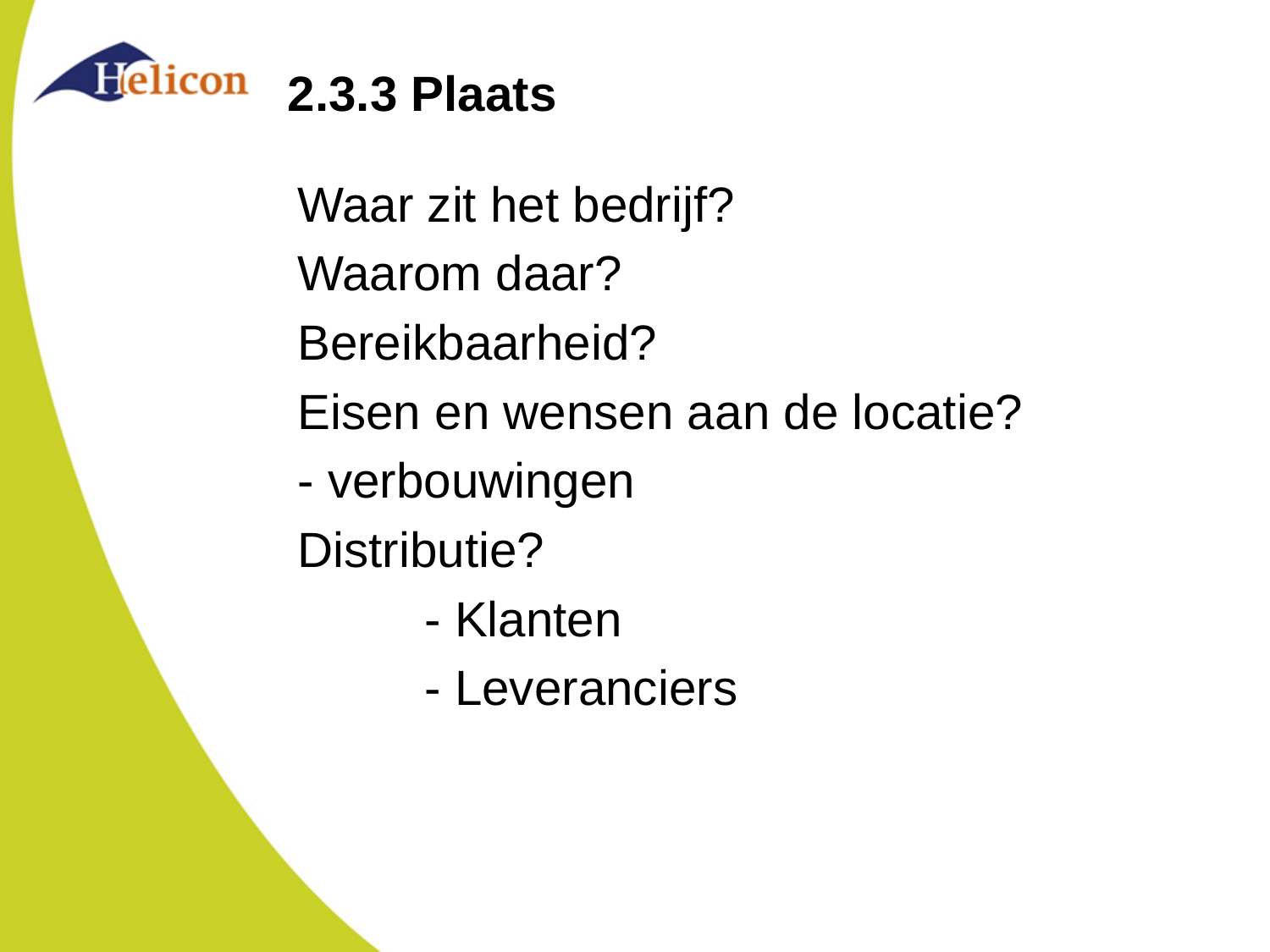

# 2.3.3 Plaats
Waar zit het bedrijf?
Waarom daar?
Bereikbaarheid?
Eisen en wensen aan de locatie?
- verbouwingen
Distributie?
	- Klanten
	- Leveranciers